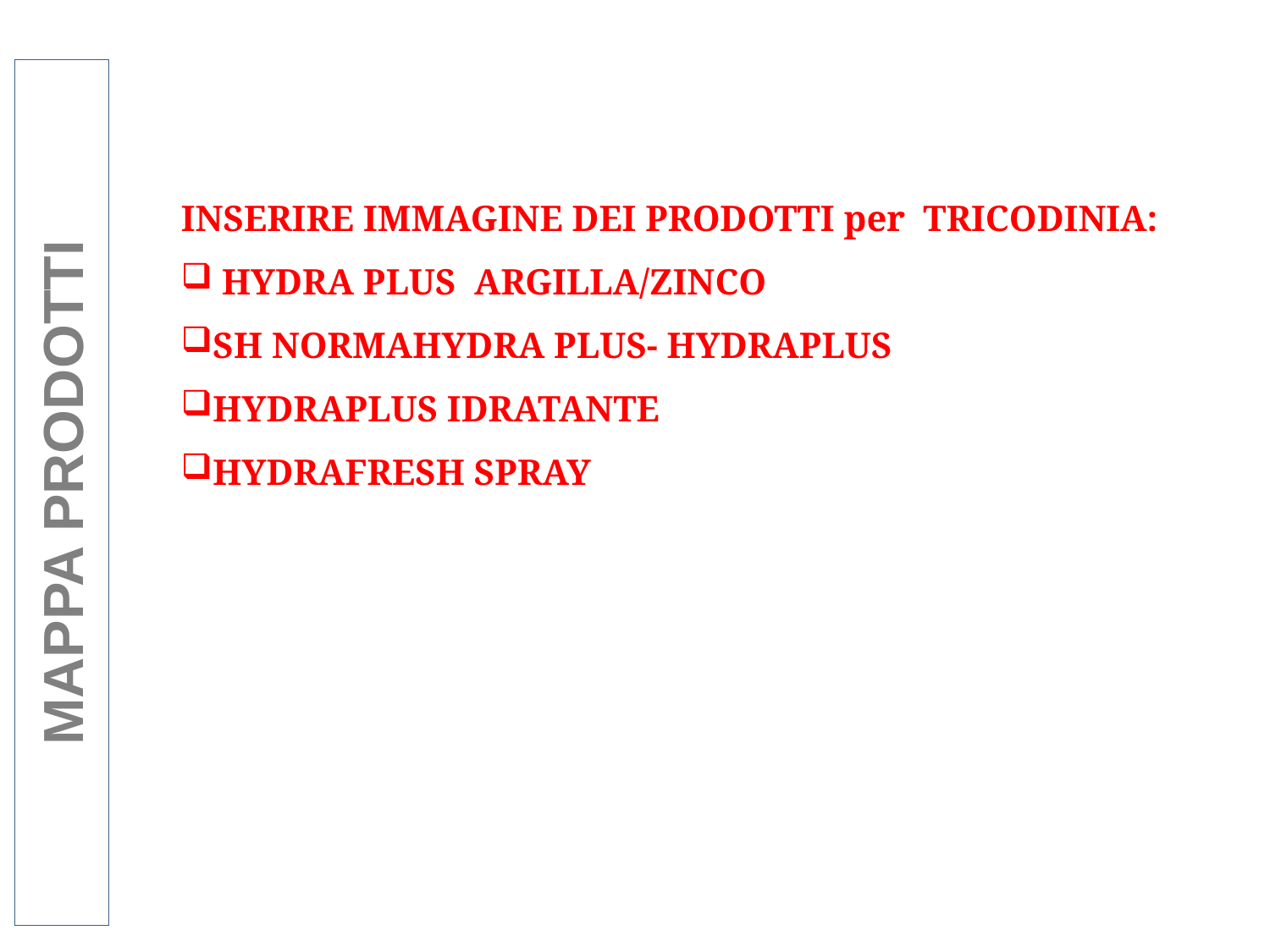

MAPPA PRODOTTI
INSERIRE IMMAGINE DEI PRODOTTI per  TRICODINIA:
 HYDRA PLUS  ARGILLA/ZINCO
SH NORMAHYDRA PLUS- HYDRAPLUS
HYDRAPLUS IDRATANTE
HYDRAFRESH SPRAY